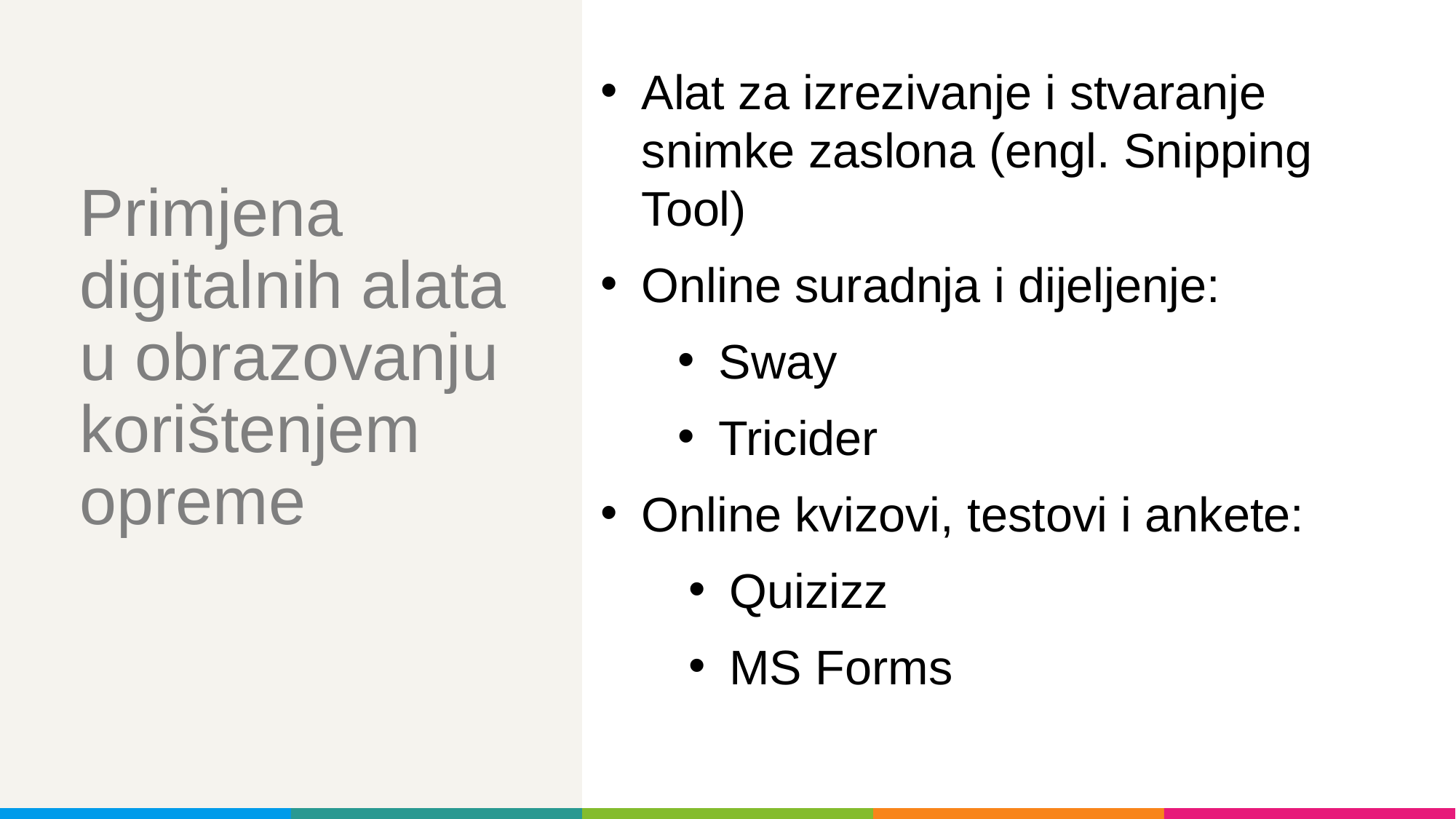

Alat za izrezivanje i stvaranje snimke zaslona (engl. Snipping Tool)
Online suradnja i dijeljenje:
Sway
Tricider
Online kvizovi, testovi i ankete:
Quizizz
MS Forms

# Primjena digitalnih alata u obrazovanju korištenjem opreme